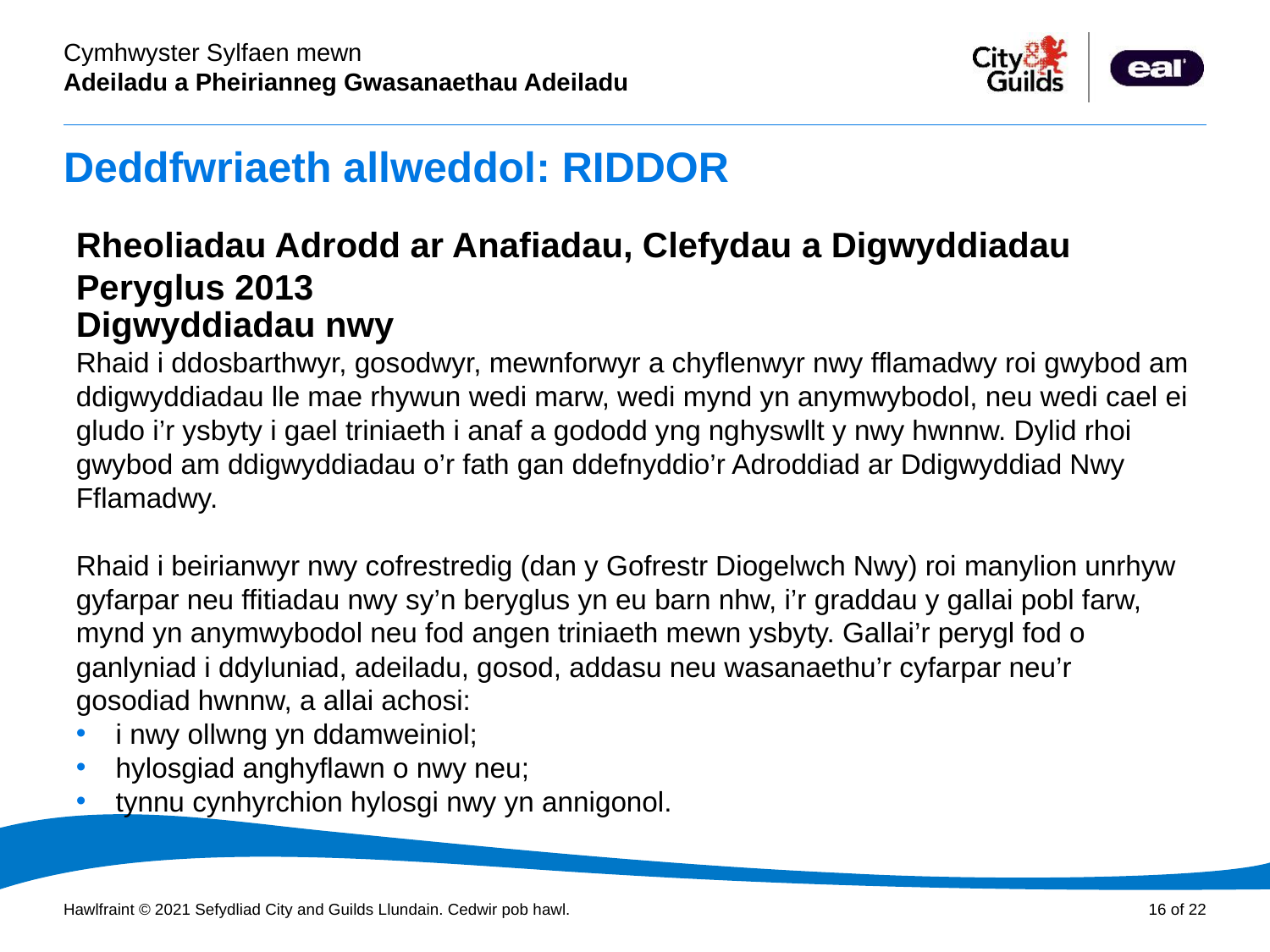

# Deddfwriaeth allweddol: RIDDOR
Rheoliadau Adrodd ar Anafiadau, Clefydau a Digwyddiadau Peryglus 2013
Digwyddiadau nwy
Rhaid i ddosbarthwyr, gosodwyr, mewnforwyr a chyflenwyr nwy fflamadwy roi gwybod am ddigwyddiadau lle mae rhywun wedi marw, wedi mynd yn anymwybodol, neu wedi cael ei gludo i’r ysbyty i gael triniaeth i anaf a gododd yng nghyswllt y nwy hwnnw. Dylid rhoi gwybod am ddigwyddiadau o’r fath gan ddefnyddio’r Adroddiad ar Ddigwyddiad Nwy Fflamadwy.

Rhaid i beirianwyr nwy cofrestredig (dan y Gofrestr Diogelwch Nwy) roi manylion unrhyw gyfarpar neu ffitiadau nwy sy’n beryglus yn eu barn nhw, i’r graddau y gallai pobl farw, mynd yn anymwybodol neu fod angen triniaeth mewn ysbyty. Gallai’r perygl fod o ganlyniad i ddyluniad, adeiladu, gosod, addasu neu wasanaethu’r cyfarpar neu’r gosodiad hwnnw, a allai achosi:
i nwy ollwng yn ddamweiniol;
hylosgiad anghyflawn o nwy neu;
tynnu cynhyrchion hylosgi nwy yn annigonol.